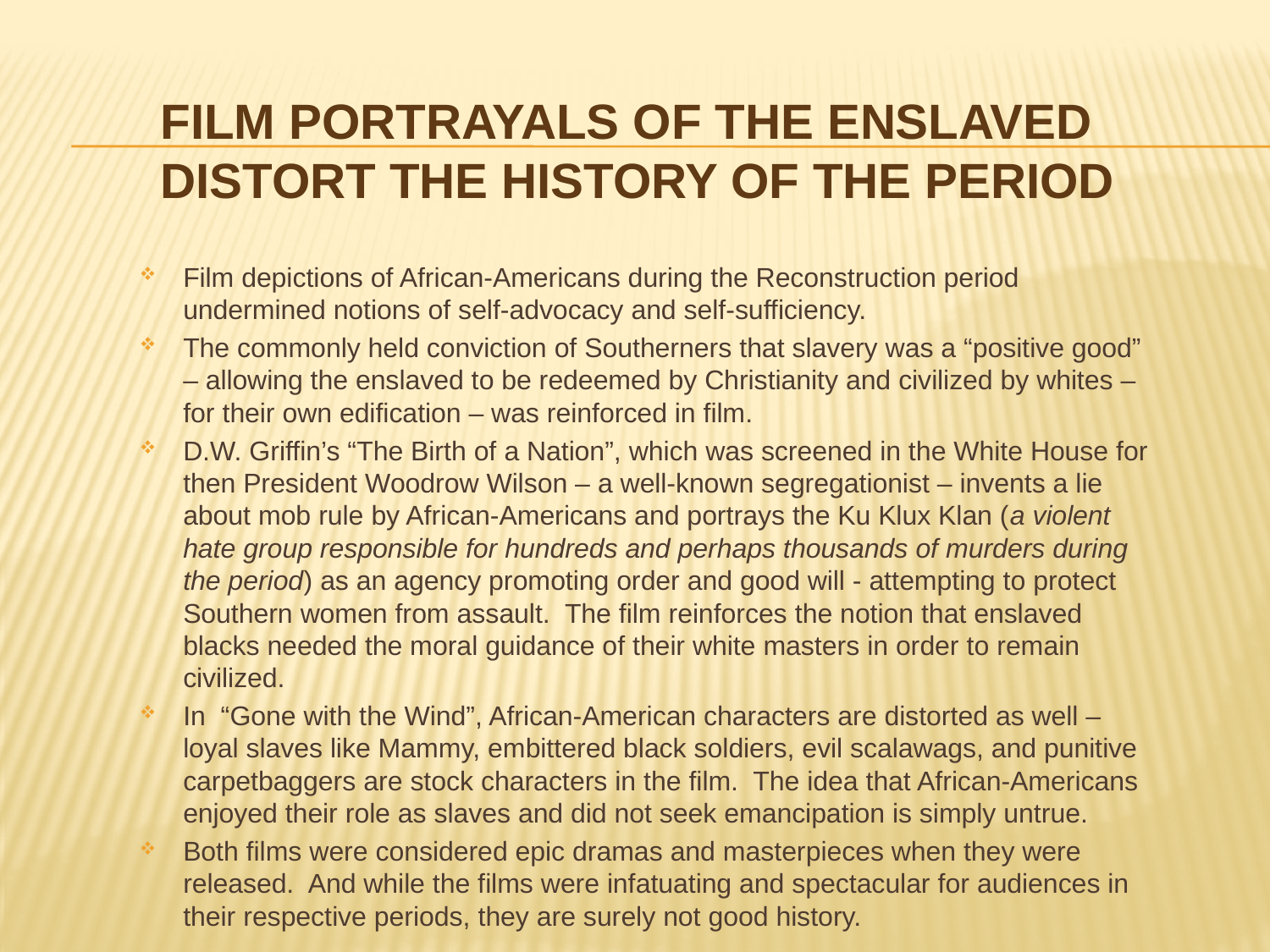

# Film Portrayals of the enslaved  Distort the History of the Period
Film depictions of African-Americans during the Reconstruction period undermined notions of self-advocacy and self-sufficiency.
The commonly held conviction of Southerners that slavery was a “positive good” – allowing the enslaved to be redeemed by Christianity and civilized by whites – for their own edification – was reinforced in film.
D.W. Griffin’s “The Birth of a Nation”, which was screened in the White House for then President Woodrow Wilson – a well-known segregationist – invents a lie about mob rule by African-Americans and portrays the Ku Klux Klan (a violent hate group responsible for hundreds and perhaps thousands of murders during the period) as an agency promoting order and good will - attempting to protect Southern women from assault.  The film reinforces the notion that enslaved blacks needed the moral guidance of their white masters in order to remain civilized.
In  “Gone with the Wind”, African-American characters are distorted as well – loyal slaves like Mammy, embittered black soldiers, evil scalawags, and punitive carpetbaggers are stock characters in the film.  The idea that African-Americans enjoyed their role as slaves and did not seek emancipation is simply untrue.
Both films were considered epic dramas and masterpieces when they were released.  And while the films were infatuating and spectacular for audiences in their respective periods, they are surely not good history.